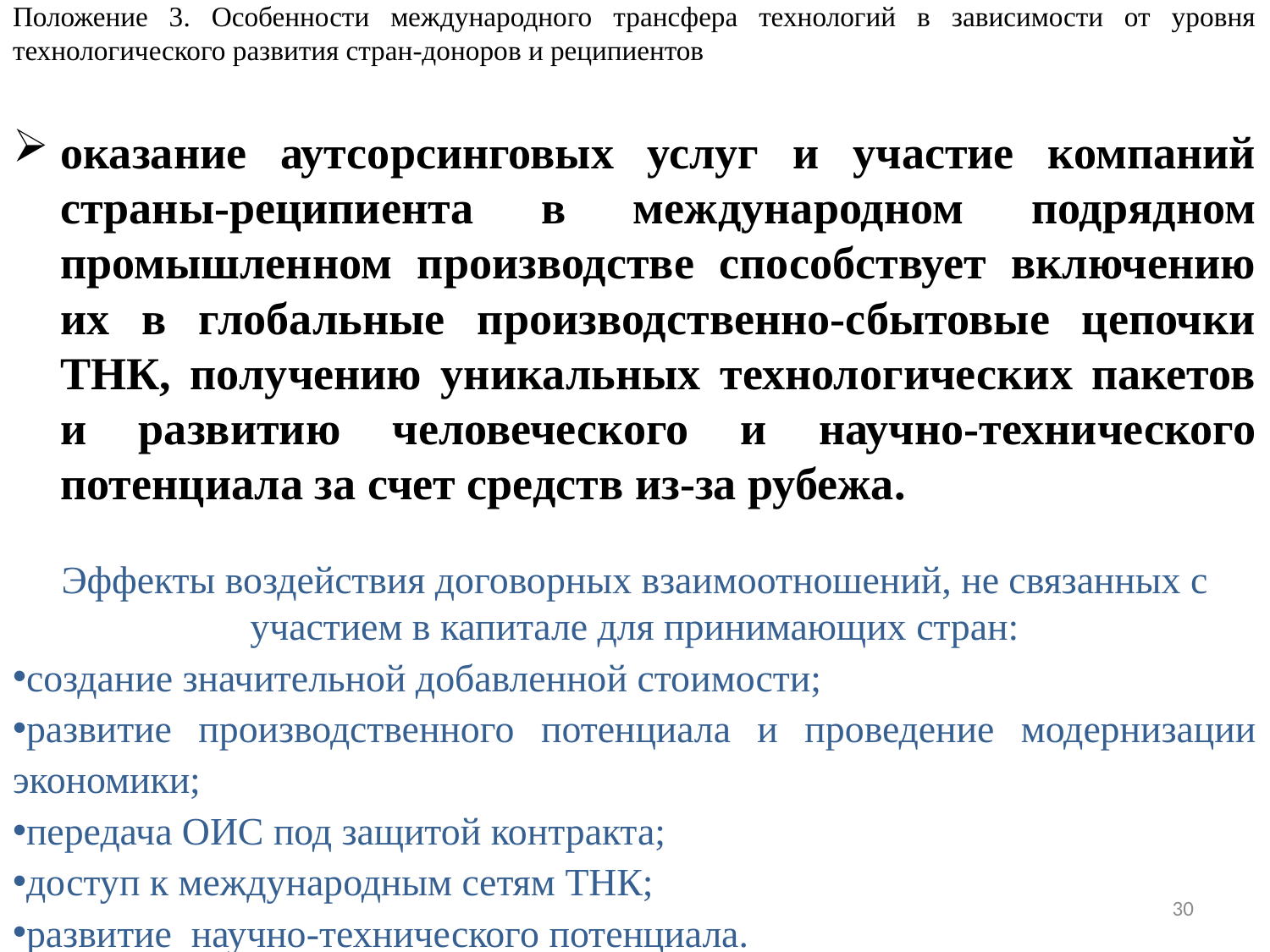

Положение 3. Особенности международного трансфера технологий в зависимости от уровня технологического развития стран-доноров и реципиентов
оказание аутсорсинговых услуг и участие компаний страны-реципиента в международном подрядном промышленном производстве способствует включению их в глобальные производственно-сбытовые цепочки ТНК, получению уникальных технологических пакетов и развитию человеческого и научно-технического потенциала за счет средств из-за рубежа.

Эффекты воздействия договорных взаимоотношений, не связанных с участием в капитале для принимающих стран:
создание значительной добавленной стоимости;
развитие производственного потенциала и проведение модернизации экономики;
передача ОИС под защитой контракта;
доступ к международным сетям ТНК;
развитие  научно-технического потенциала.

30